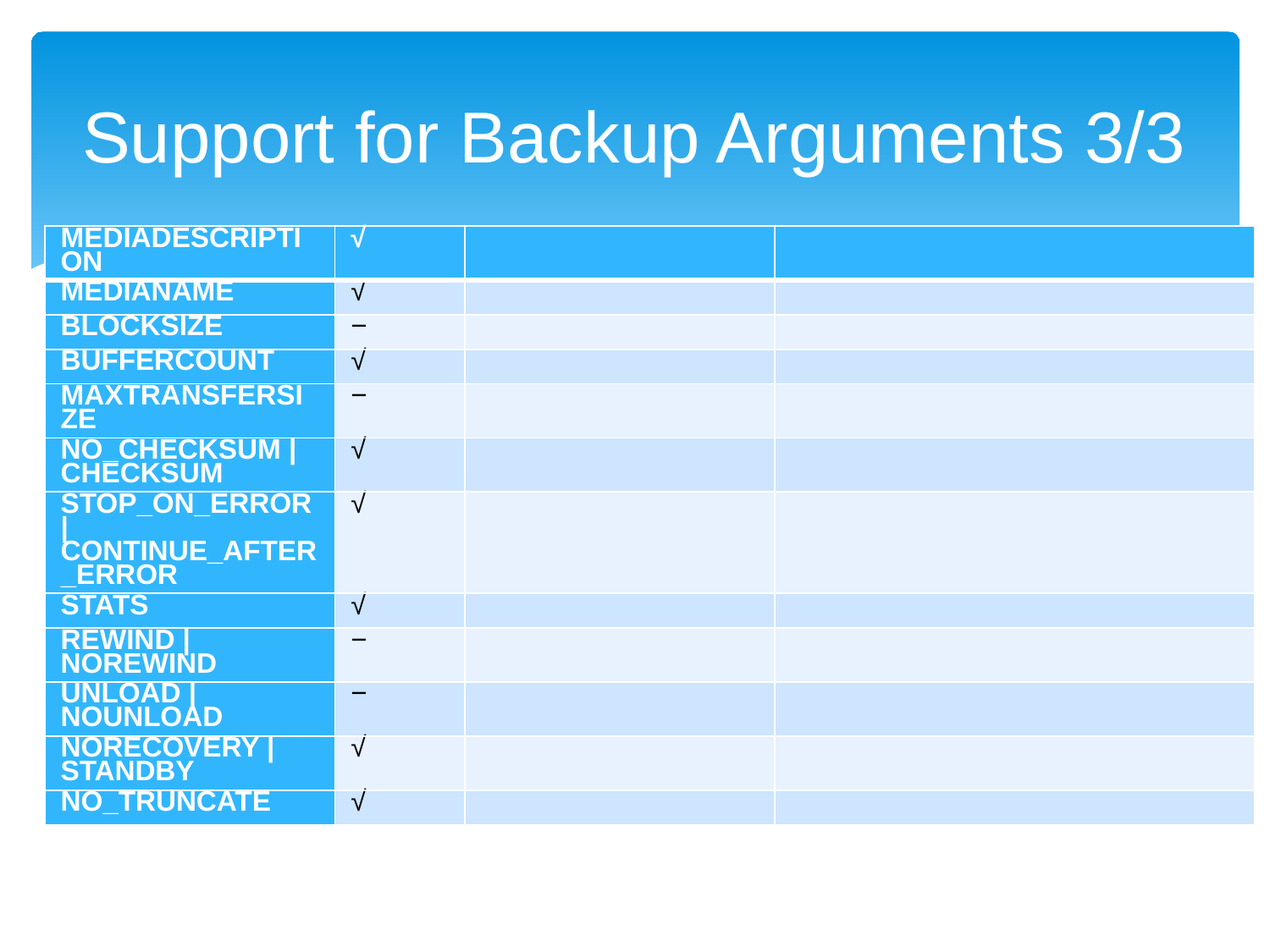

# Support for Backup Arguments 3/3
| MEDIADESCRIPTION | √ |  |  |
| --- | --- | --- | --- |
| MEDIANAME | √ |  |  |
| BLOCKSIZE | − |  |  |
| BUFFERCOUNT | √ |  |  |
| MAXTRANSFERSIZE | − |  |  |
| NO\_CHECKSUM | CHECKSUM | √ |  |  |
| STOP\_ON\_ERROR | CONTINUE\_AFTER\_ERROR | √ |  |  |
| STATS | √ |  |  |
| REWIND | NOREWIND | − |  |  |
| UNLOAD | NOUNLOAD | − |  |  |
| NORECOVERY | STANDBY | √ |  |  |
| NO\_TRUNCATE | √ |  |  |